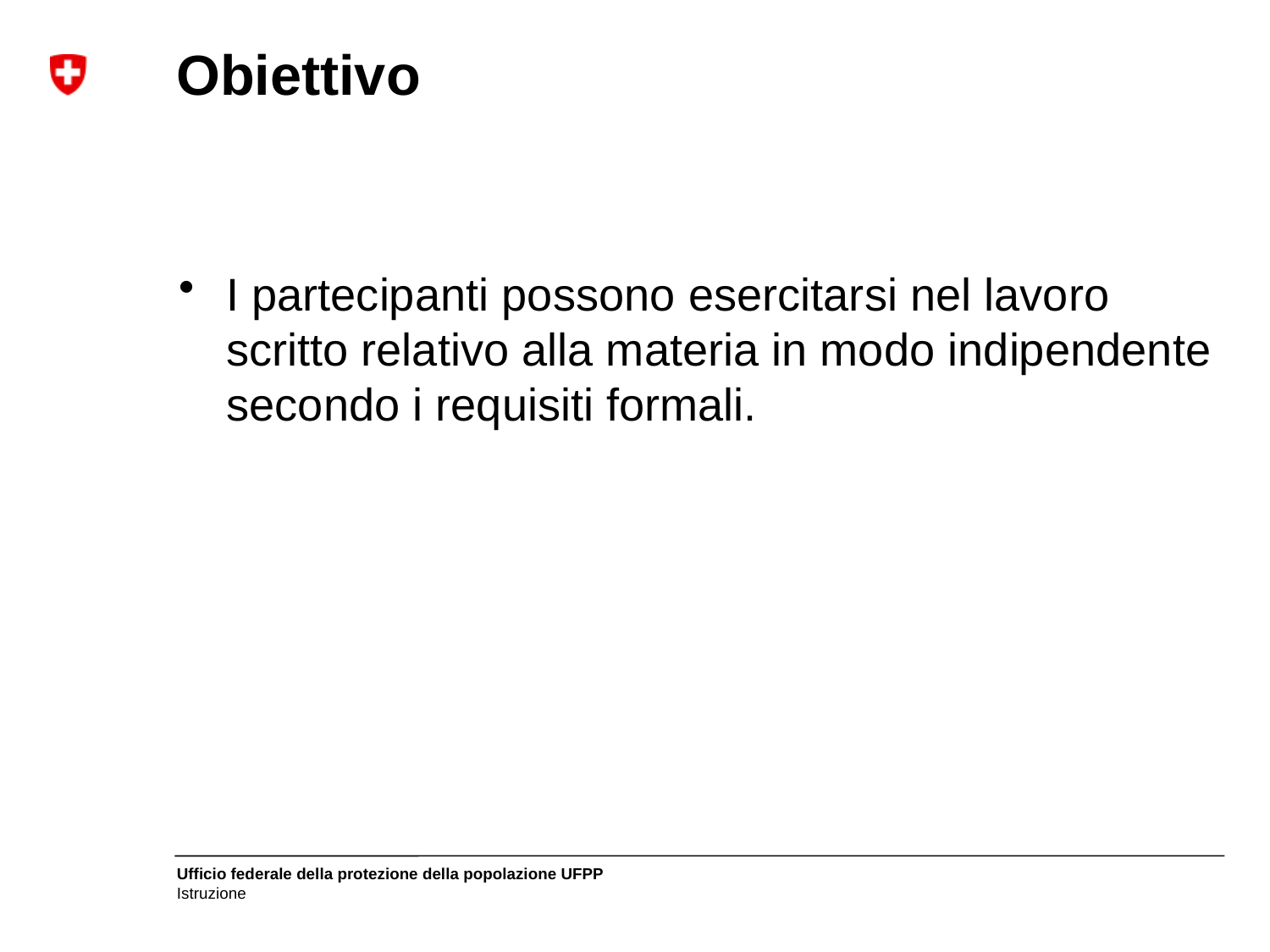

# Obiettivo

I partecipanti possono esercitarsi nel lavoro scritto relativo alla materia in modo indipendente secondo i requisiti formali.